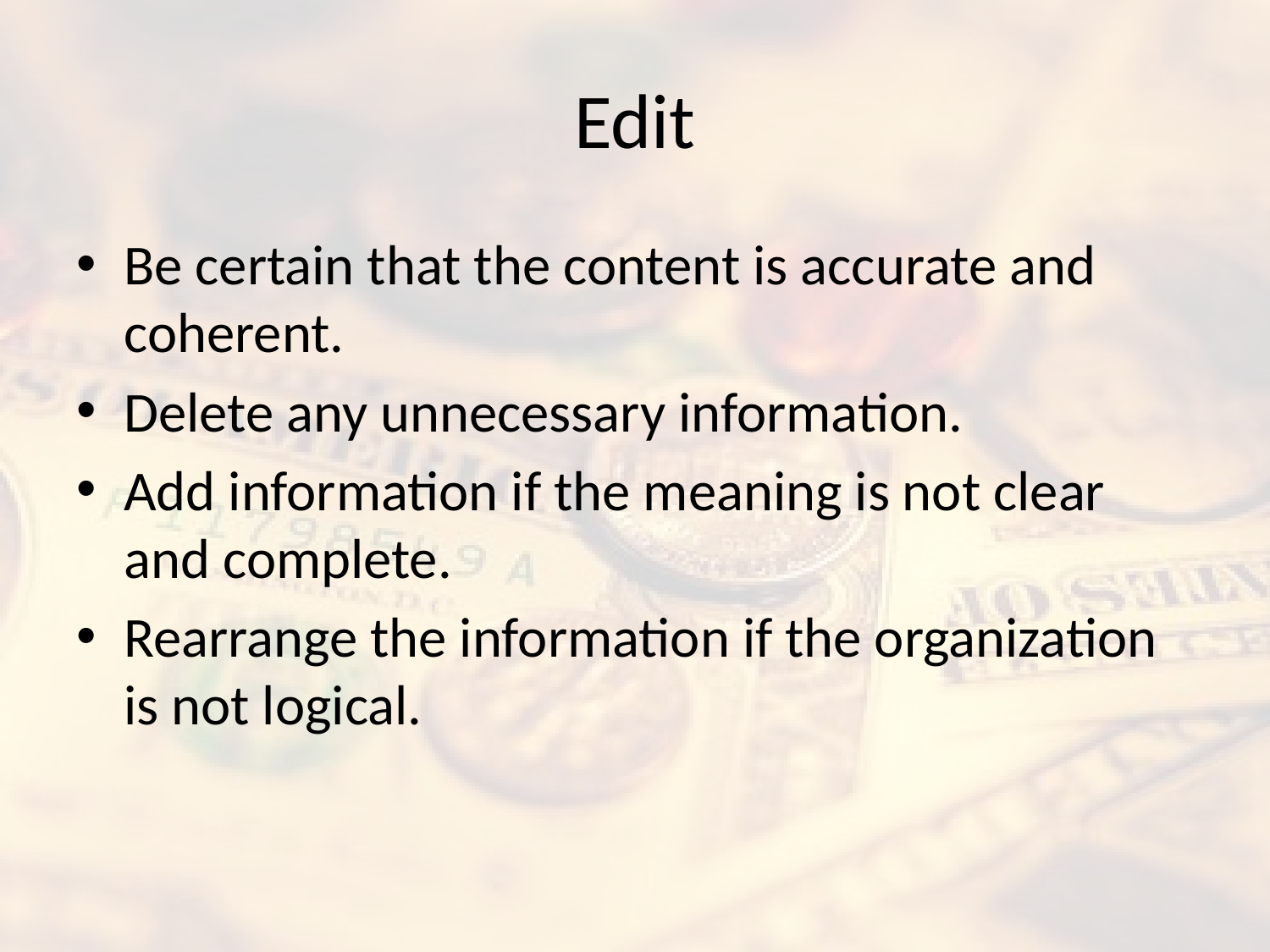

# Edit
Be certain that the content is accurate and coherent.
Delete any unnecessary information.
Add information if the meaning is not clear and complete.
Rearrange the information if the organization is not logical.